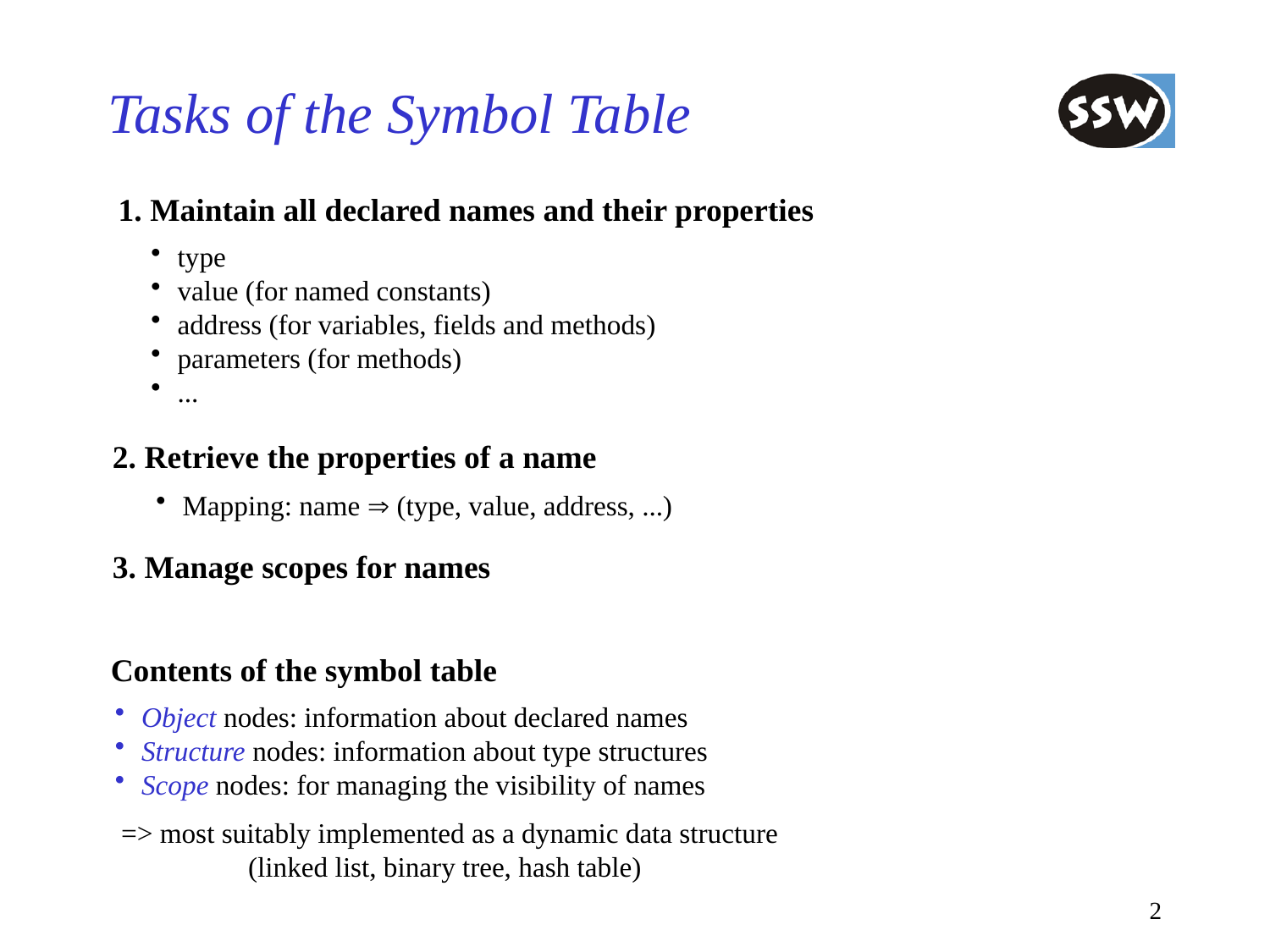

# Tasks of the Symbol Table
1. Maintain all declared names and their properties
type
value (for named constants)
address (for variables, fields and methods)
parameters (for methods)
...
2. Retrieve the properties of a name
Mapping: name ⇒ (type, value, address, ...)
3. Manage scopes for names
Contents of the symbol table
Object nodes: information about declared names
Structure nodes: information about type structures
Scope nodes: for managing the visibility of names
=> most suitably implemented as a dynamic data structure
	(linked list, binary tree, hash table)
2